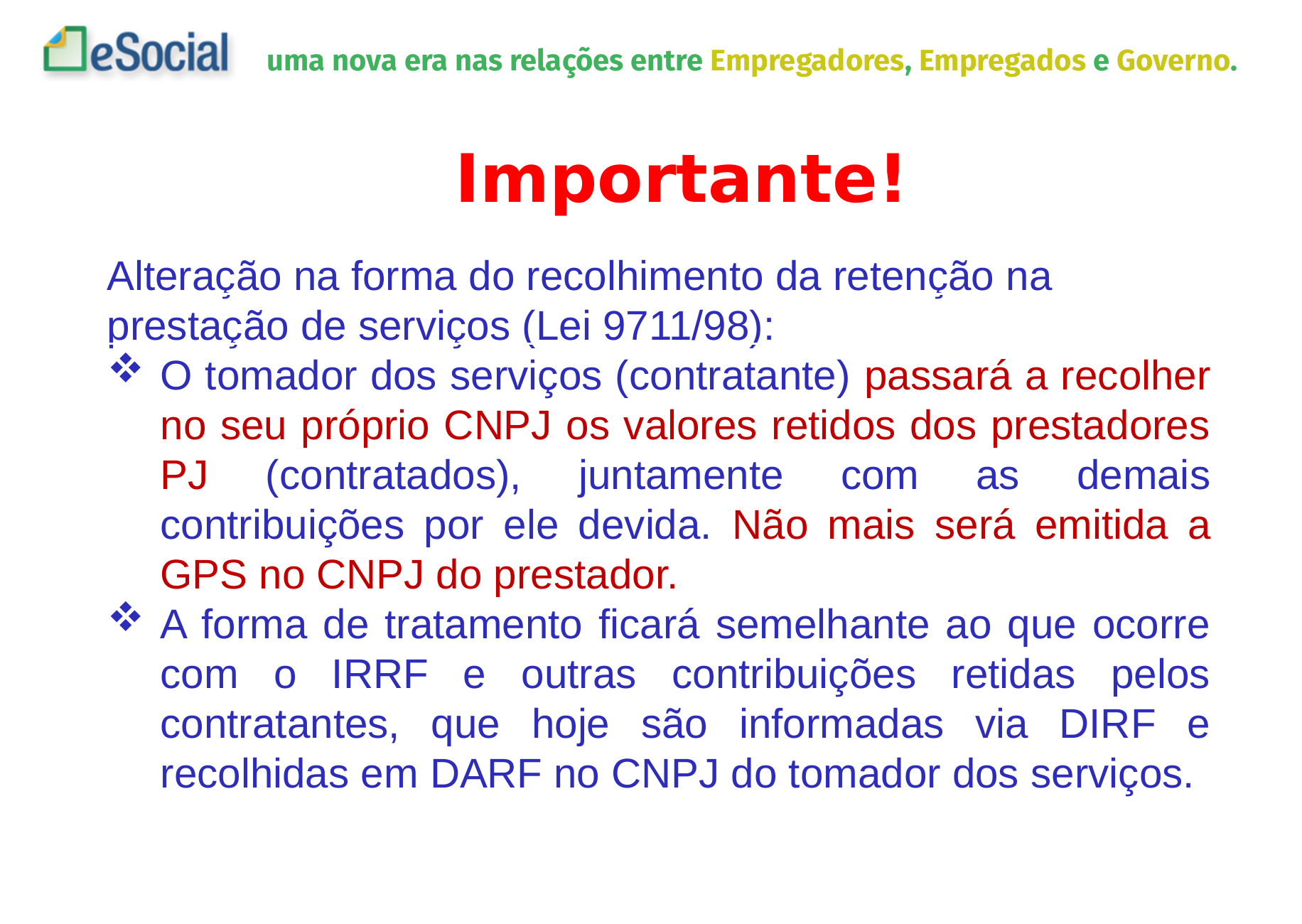

Importante!
Alteração na forma do recolhimento da retenção na prestação de serviços (Lei 9711/98):
O tomador dos serviços (contratante) passará a recolher no seu próprio CNPJ os valores retidos dos prestadores PJ (contratados), juntamente com as demais contribuições por ele devida. Não mais será emitida a GPS no CNPJ do prestador.
A forma de tratamento ficará semelhante ao que ocorre com o IRRF e outras contribuições retidas pelos contratantes, que hoje são informadas via DIRF e recolhidas em DARF no CNPJ do tomador dos serviços.